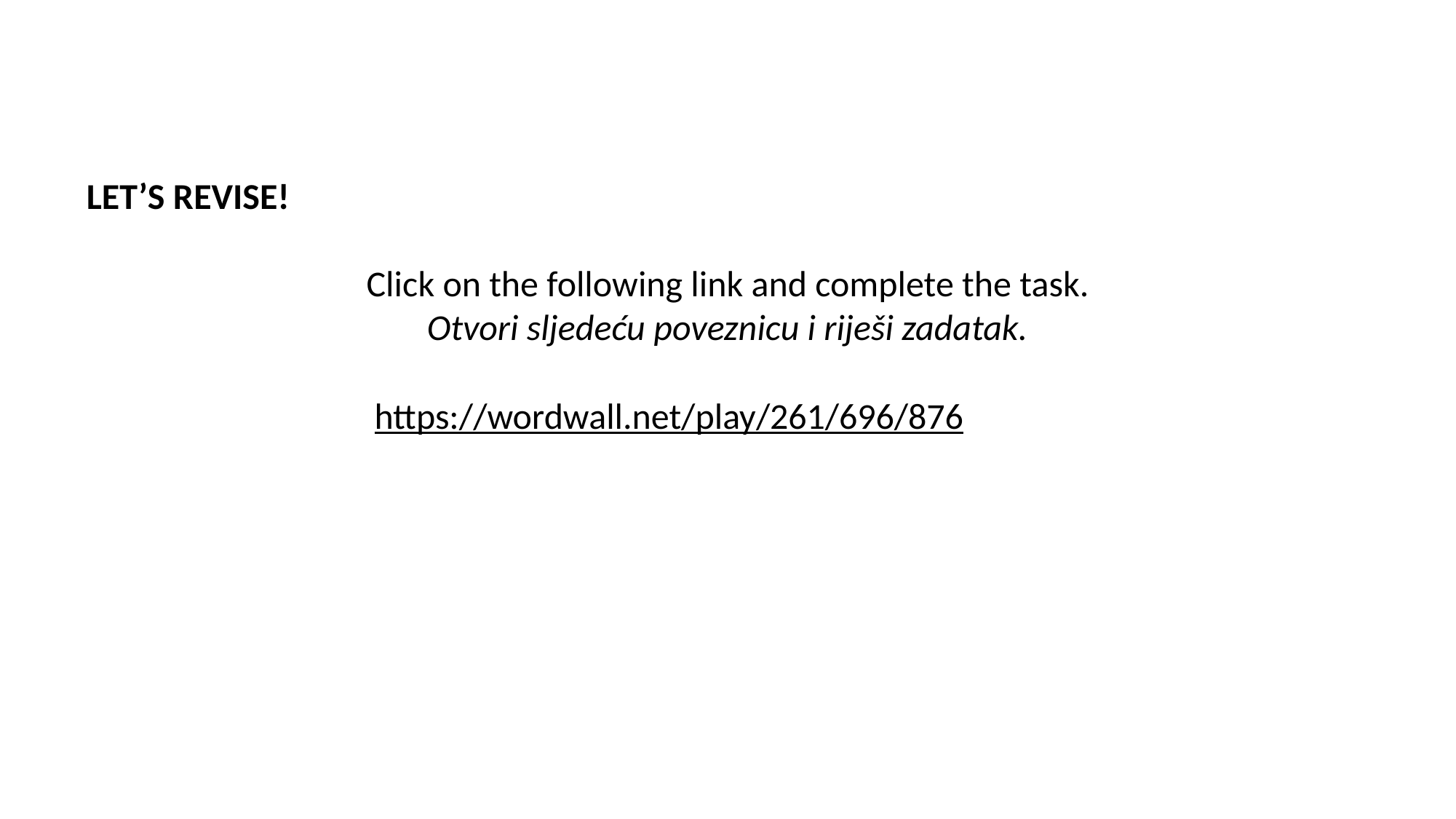

LET’S REVISE!

Click on the following link and complete the task.
Otvori sljedeću poveznicu i riješi zadatak.
https://wordwall.net/play/261/696/876